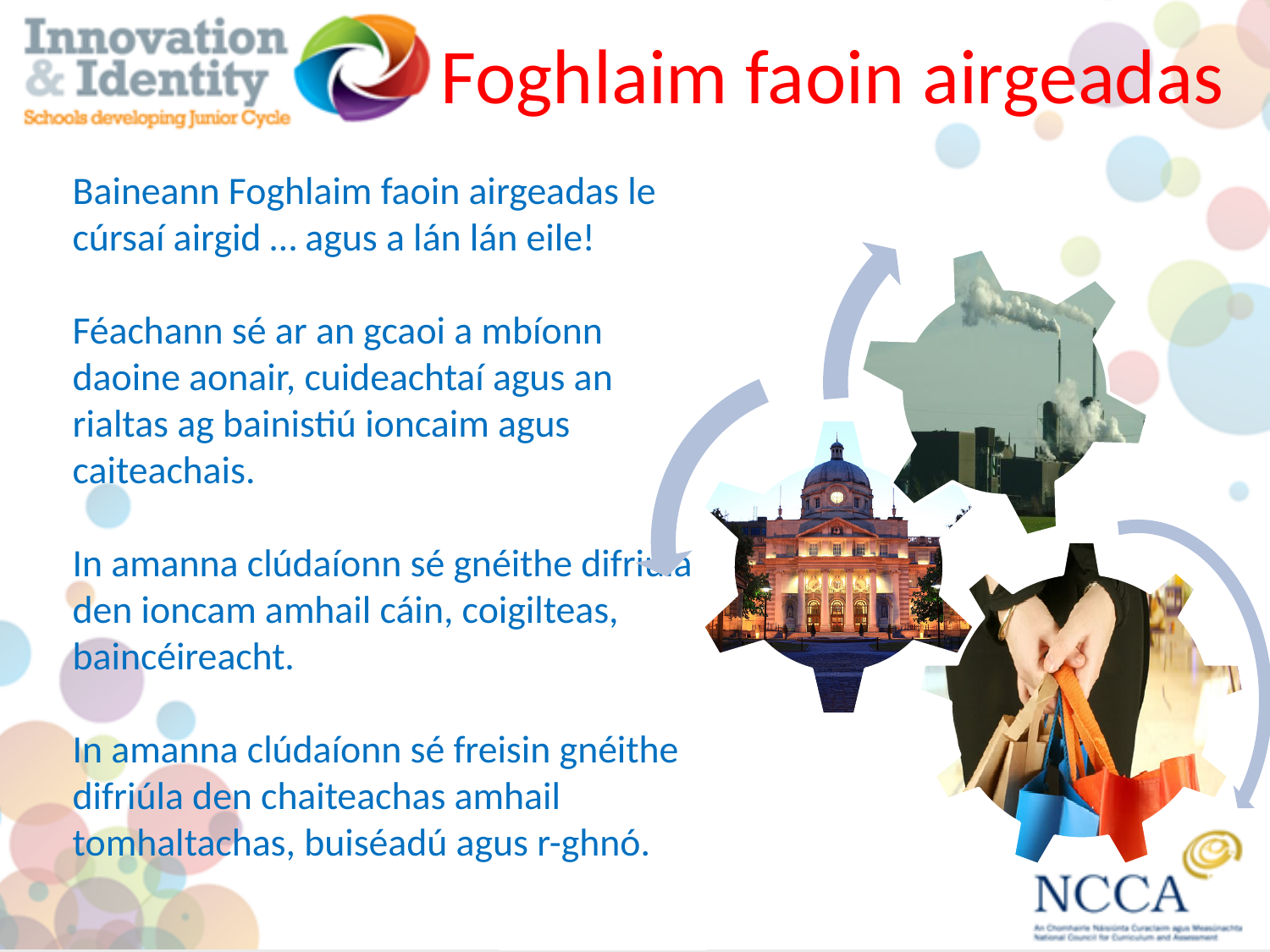

# Foghlaim faoin airgeadas

Baineann Foghlaim faoin airgeadas le cúrsaí airgid … agus a lán lán eile!

Féachann sé ar an gcaoi a mbíonn daoine aonair, cuideachtaí agus an rialtas ag bainistiú ioncaim agus caiteachais.

In amanna clúdaíonn sé gnéithe difriúla den ioncam amhail cáin, coigilteas, baincéireacht.

In amanna clúdaíonn sé freisin gnéithe difriúla den chaiteachas amhail tomhaltachas, buiséadú agus r-ghnó.